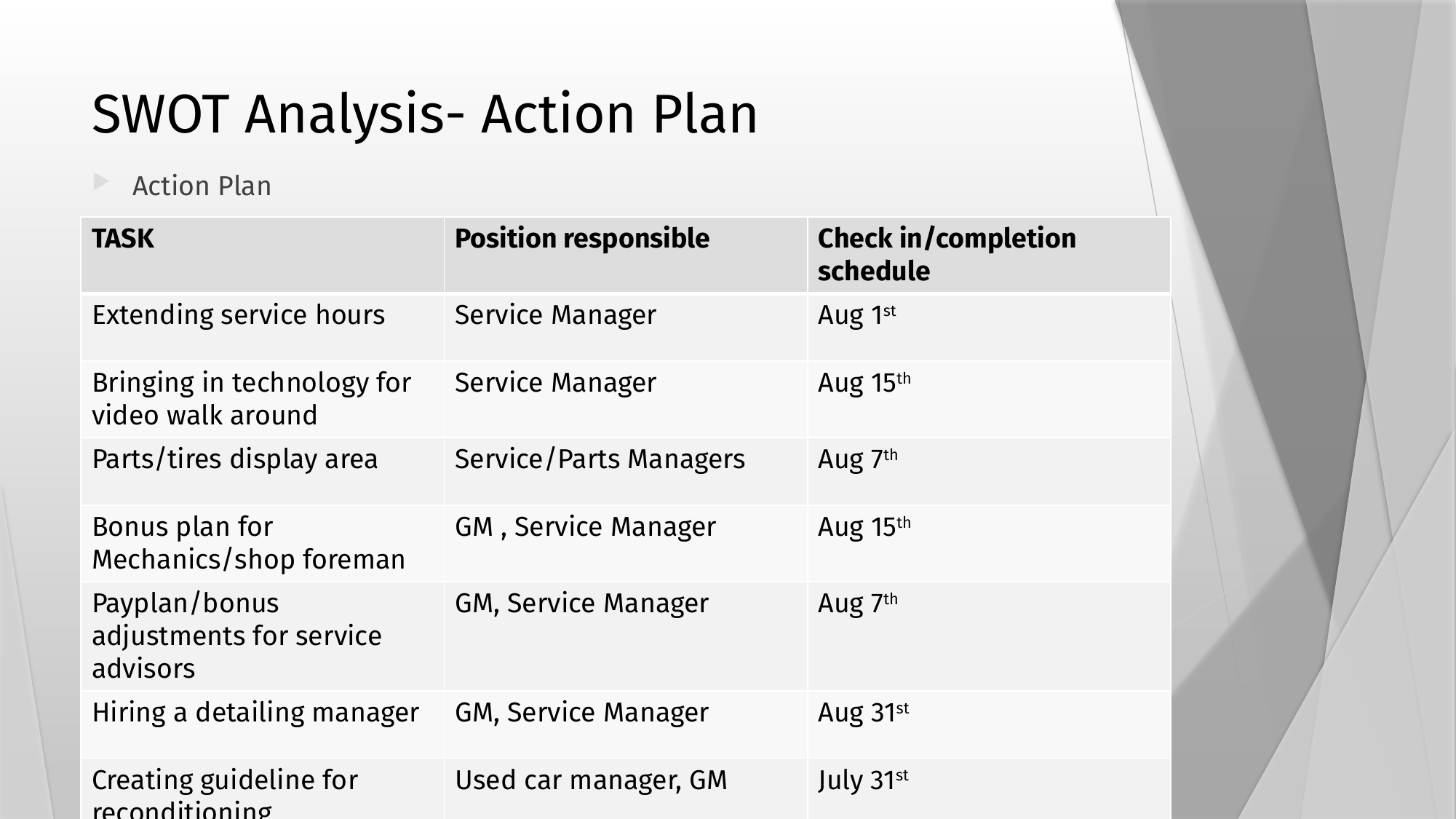

# SWOT Analysis- Action Plan
Action Plan

| TASK | Position responsible | Check in/completion schedule |
| --- | --- | --- |
| Extending service hours | Service Manager | Aug 1st |
| Bringing in technology for video walk around | Service Manager | Aug 15th |
| Parts/tires display area | Service/Parts Managers | Aug 7th |
| Bonus plan for Mechanics/shop foreman | GM , Service Manager | Aug 15th |
| Payplan/bonus adjustments for service advisors | GM, Service Manager | Aug 7th |
| Hiring a detailing manager | GM, Service Manager | Aug 31st |
| Creating guideline for reconditioning | Used car manager, GM | July 31st |
|  |  |  |